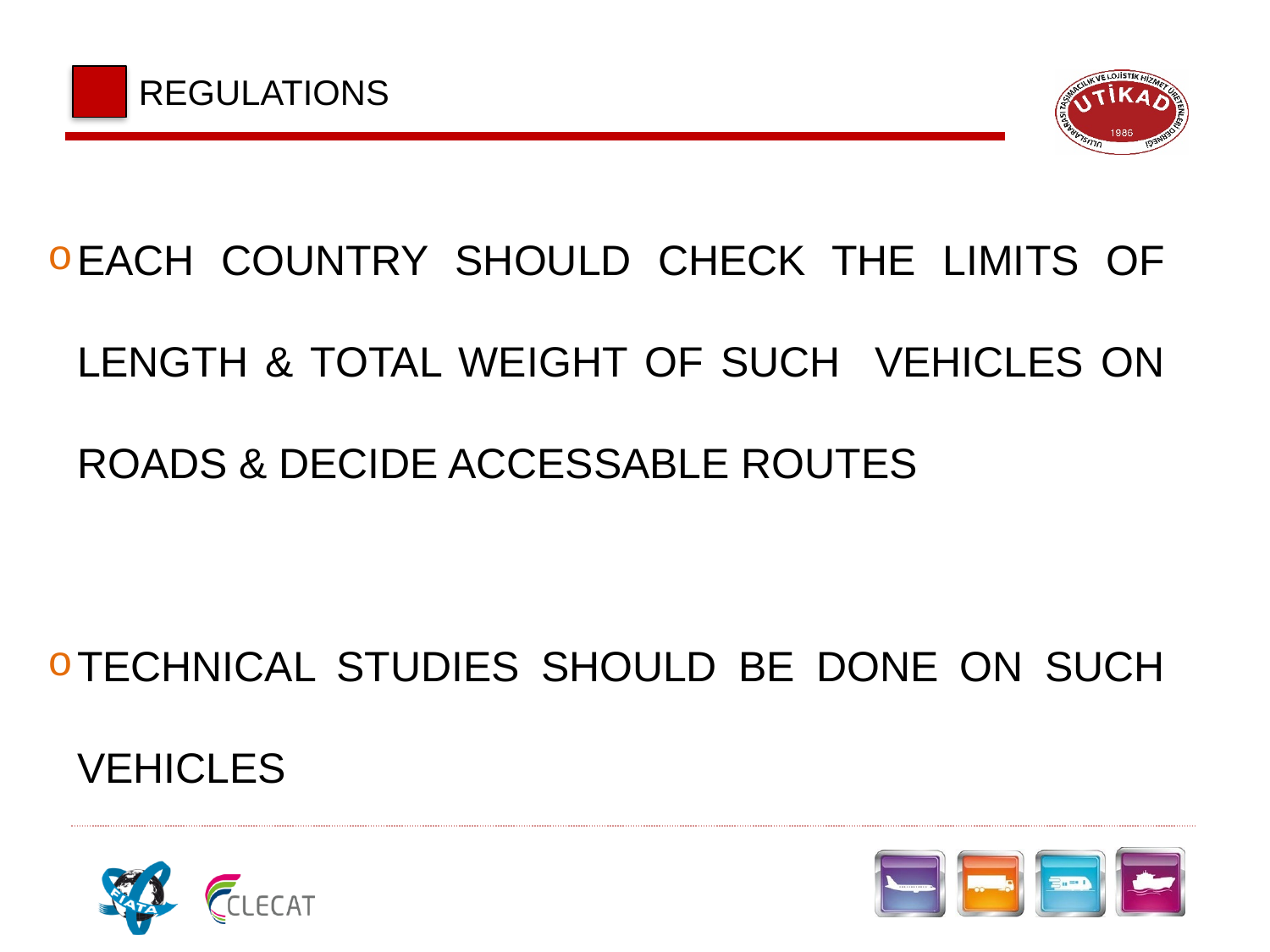

REGULATIONS
EACH COUNTRY SHOULD CHECK THE LIMITS OF LENGTH & TOTAL WEIGHT OF SUCH  VEHICLES ON ROADS & DECIDE ACCESSABLE ROUTES

TECHNICAL STUDIES SHOULD BE DONE ON SUCH VEHICLES